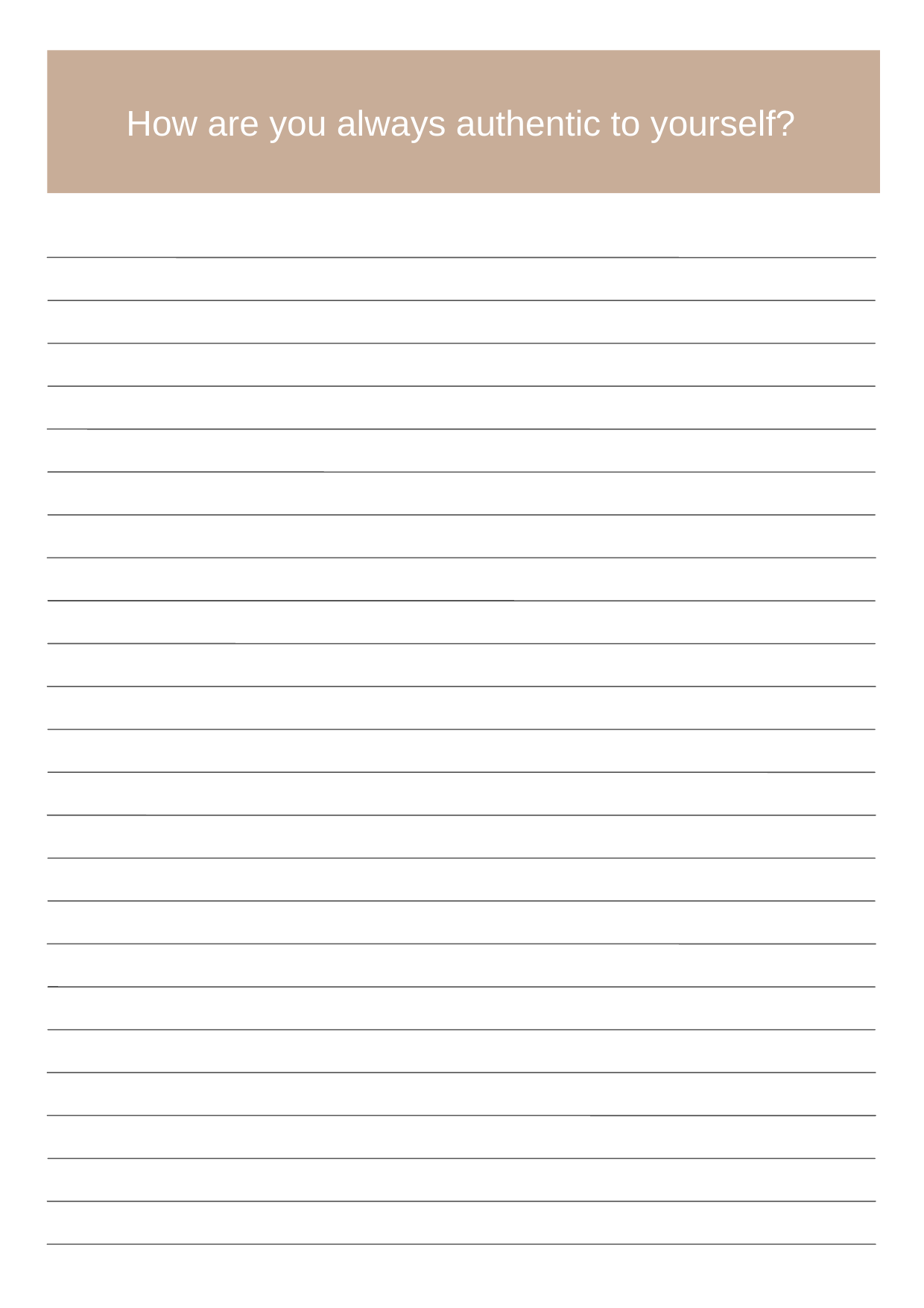

How are you always authentic to yourself?